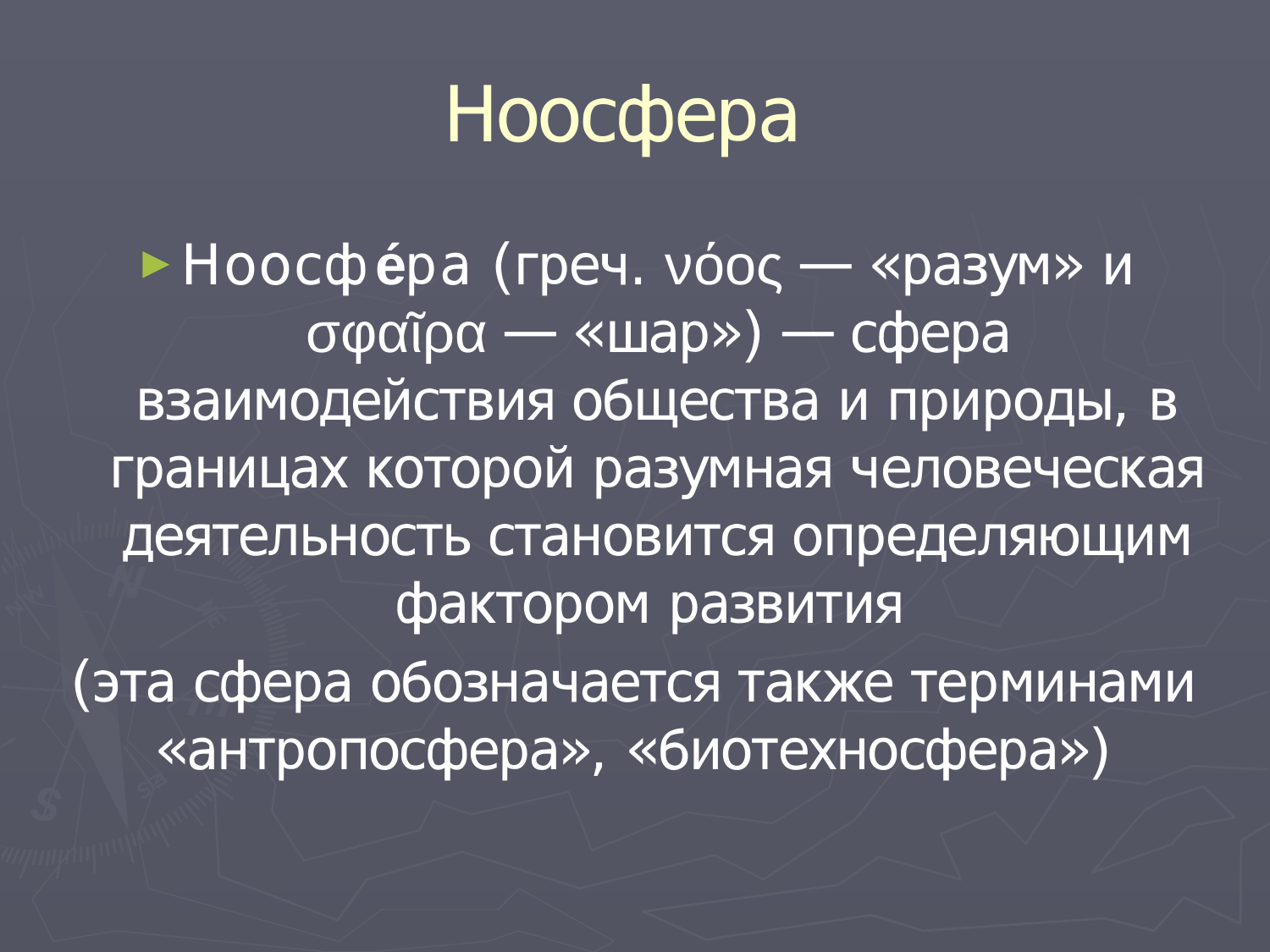

# Ноосфера
Ноосфе́ра (греч. νόος — «разум» и σφαῖρα — «шар») — сфера взаимодействия общества и природы, в границах которой разумная человеческая деятельность становится определяющим фактором развития
(эта сфера обозначается также терминами «антропосфера», «биотехносфера»)